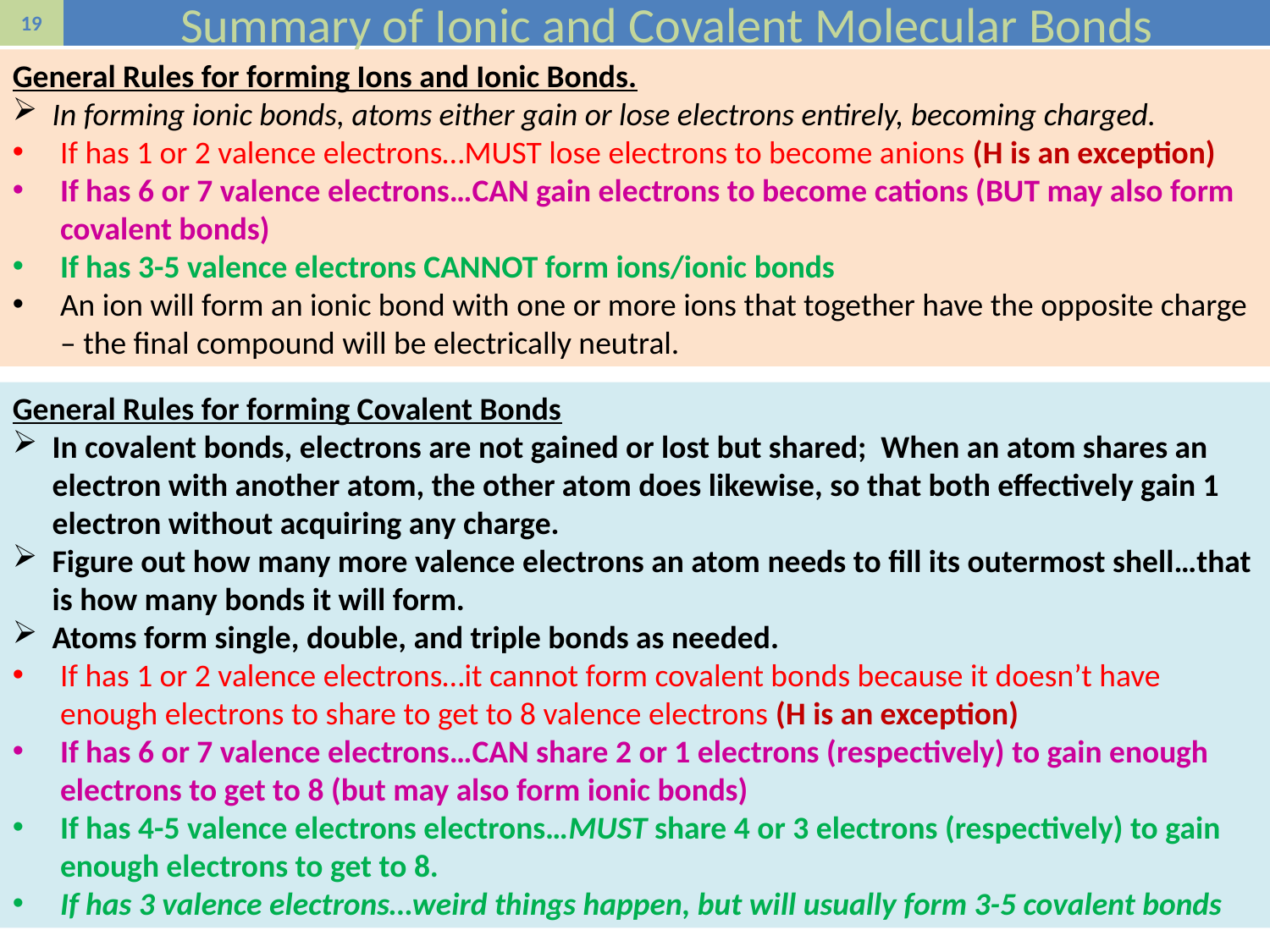

# Summary of Ionic and Covalent Molecular Bonds
General Rules for forming Ions and Ionic Bonds.
In forming ionic bonds, atoms either gain or lose electrons entirely, becoming charged.
If has 1 or 2 valence electrons…MUST lose electrons to become anions (H is an exception)
If has 6 or 7 valence electrons…CAN gain electrons to become cations (BUT may also form covalent bonds)
If has 3-5 valence electrons CANNOT form ions/ionic bonds
An ion will form an ionic bond with one or more ions that together have the opposite charge – the final compound will be electrically neutral.
General Rules for forming Covalent Bonds
In covalent bonds, electrons are not gained or lost but shared;  When an atom shares an electron with another atom, the other atom does likewise, so that both effectively gain 1 electron without acquiring any charge.
Figure out how many more valence electrons an atom needs to fill its outermost shell…that is how many bonds it will form.
Atoms form single, double, and triple bonds as needed.
If has 1 or 2 valence electrons…it cannot form covalent bonds because it doesn’t have enough electrons to share to get to 8 valence electrons (H is an exception)
If has 6 or 7 valence electrons…CAN share 2 or 1 electrons (respectively) to gain enough electrons to get to 8 (but may also form ionic bonds)
If has 4-5 valence electrons electrons…MUST share 4 or 3 electrons (respectively) to gain enough electrons to get to 8.
If has 3 valence electrons…weird things happen, but will usually form 3-5 covalent bonds